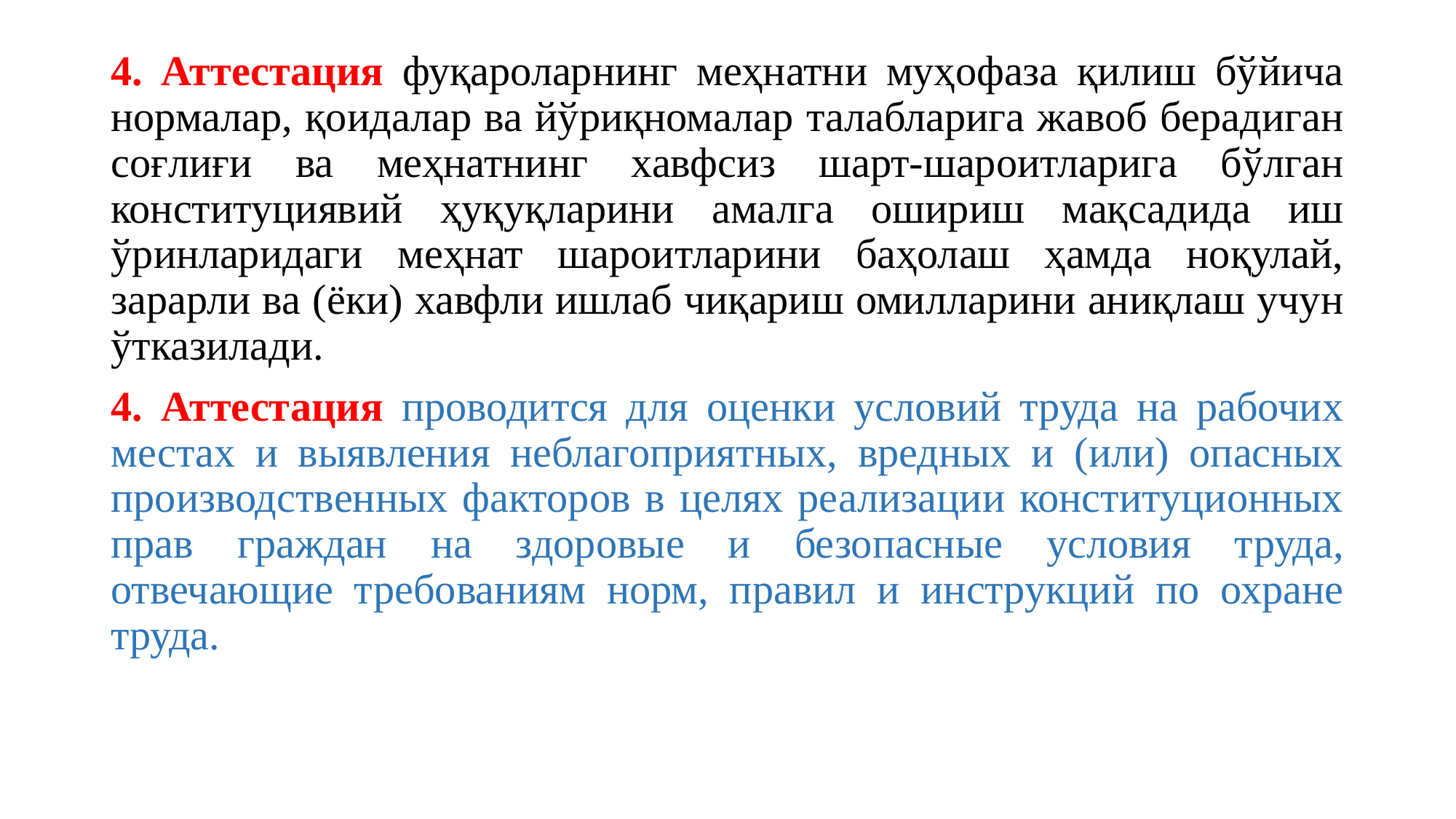

4. Аттестация фуқароларнинг меҳнатни муҳофаза қилиш бўйича нормалар, қоидалар ва йўриқномалар талабларига жавоб берадиган соғлиғи ва меҳнатнинг хавфсиз шарт-шароитларига бўлган конституциявий ҳуқуқларини амалга ошириш мақсадида иш ўринларидаги меҳнат шароитларини баҳолаш ҳамда ноқулай, зарарли ва (ёки) хавфли ишлаб чиқариш омилларини аниқлаш учун ўтказилади.
4. Аттестация проводится для оценки условий труда на рабочих местах и выявления неблагоприятных, вредных и (или) опасных производственных факторов в целях реализации конституционных прав граждан на здоровые и безопасные условия труда, отвечающие требованиям норм, правил и инструкций по охране труда.